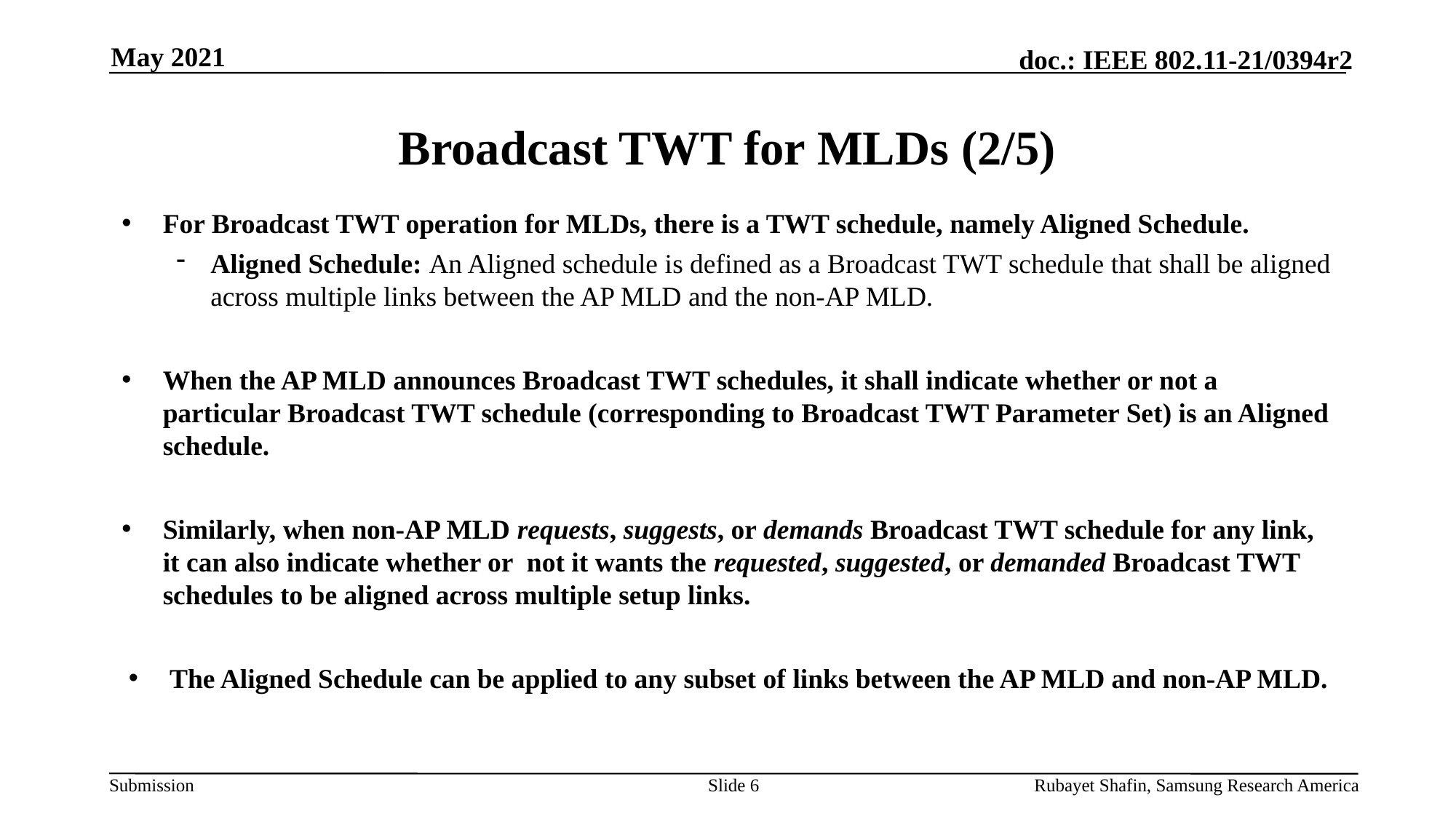

May 2021
# Broadcast TWT for MLDs (2/5)
For Broadcast TWT operation for MLDs, there is a TWT schedule, namely Aligned Schedule.
Aligned Schedule: An Aligned schedule is defined as a Broadcast TWT schedule that shall be aligned across multiple links between the AP MLD and the non-AP MLD.

When the AP MLD announces Broadcast TWT schedules, it shall indicate whether or not a particular Broadcast TWT schedule (corresponding to Broadcast TWT Parameter Set) is an Aligned schedule.

Similarly, when non-AP MLD requests, suggests, or demands Broadcast TWT schedule for any link, it can also indicate whether or  not it wants the requested, suggested, or demanded Broadcast TWT schedules to be aligned across multiple setup links.

The Aligned Schedule can be applied to any subset of links between the AP MLD and non-AP MLD.
Slide 6
Rubayet Shafin, Samsung Research America